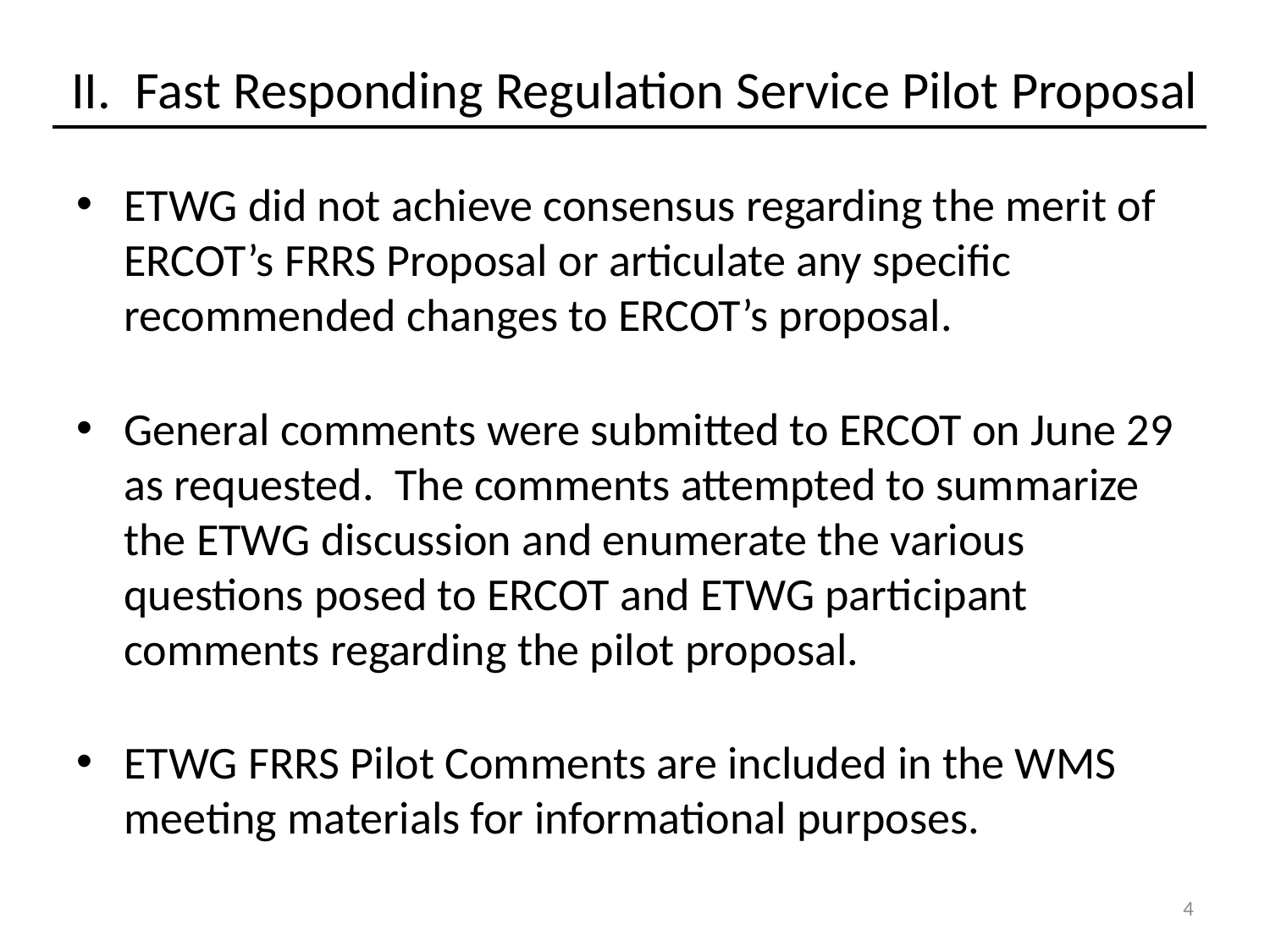

# II.  Fast Responding Regulation Service Pilot Proposal
ETWG did not achieve consensus regarding the merit of ERCOT’s FRRS Proposal or articulate any specific recommended changes to ERCOT’s proposal.

General comments were submitted to ERCOT on June 29 as requested.  The comments attempted to summarize the ETWG discussion and enumerate the various questions posed to ERCOT and ETWG participant comments regarding the pilot proposal.

ETWG FRRS Pilot Comments are included in the WMS meeting materials for informational purposes.
4